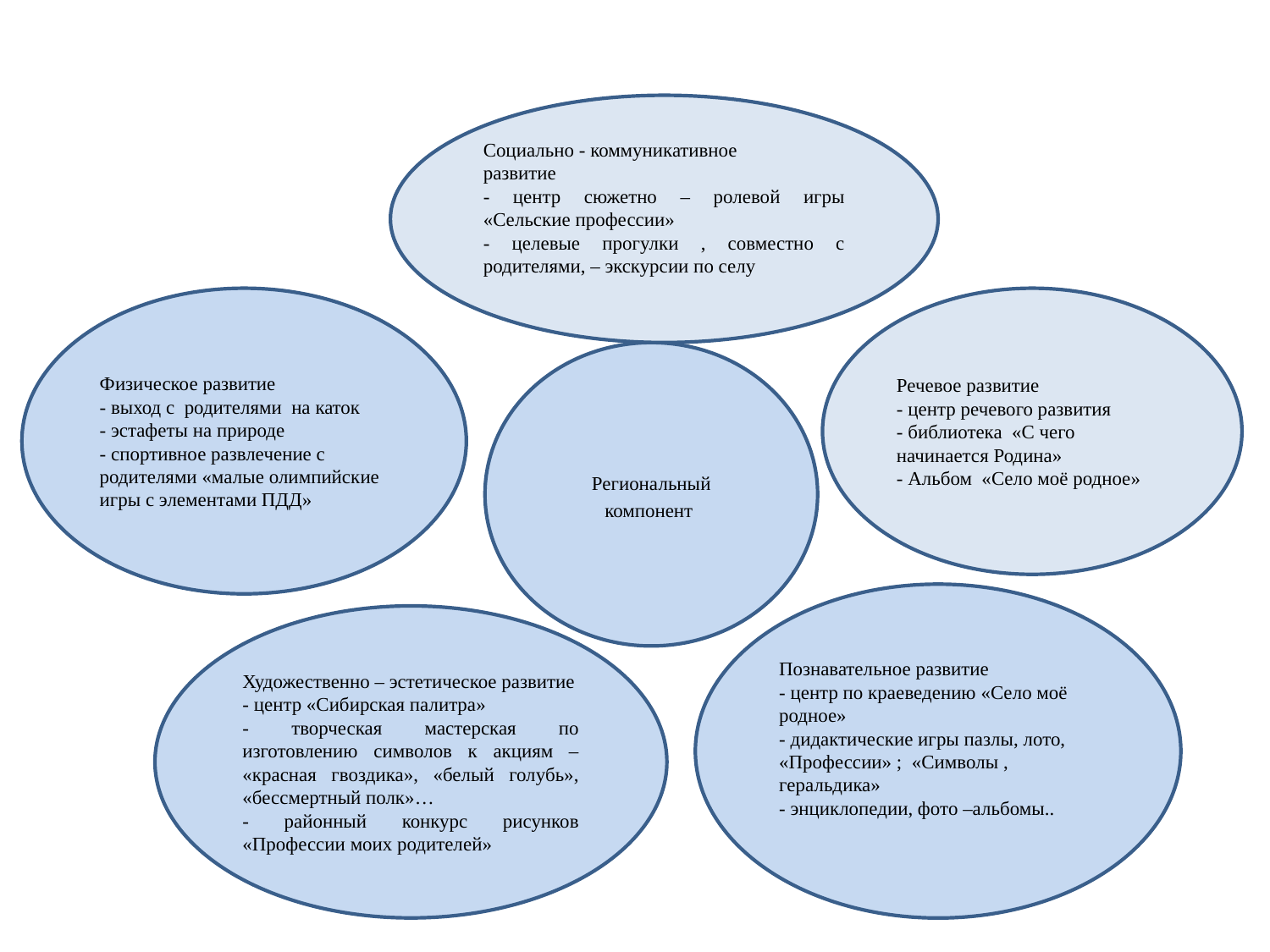

Социально - коммуникативное
развитие
- центр сюжетно – ролевой игры «Сельские профессии»
- целевые прогулки , совместно с родителями, – экскурсии по селу

Физическое развитие
- выход с  родителями  на каток
- эстафеты на природе
- спортивное развлечение с родителями «малые олимпийские игры с элементами ПДД»
Речевое развитие
- центр речевого развития
- библиотека  «С чего начинается Родина»
- Альбом  «Село моё родное»
Региональный компонент
Познавательное развитие
- центр по краеведению «Село моё родное»
- дидактические игры пазлы, лото, «Профессии» ;  «Символы , геральдика»
- энциклопедии, фото –альбомы..

Художественно – эстетическое развитие
- центр «Сибирская палитра»
- творческая мастерская по изготовлению символов к акциям – «красная гвоздика», «белый голубь», «бессмертный полк»…
- районный конкурс рисунков «Профессии моих родителей»